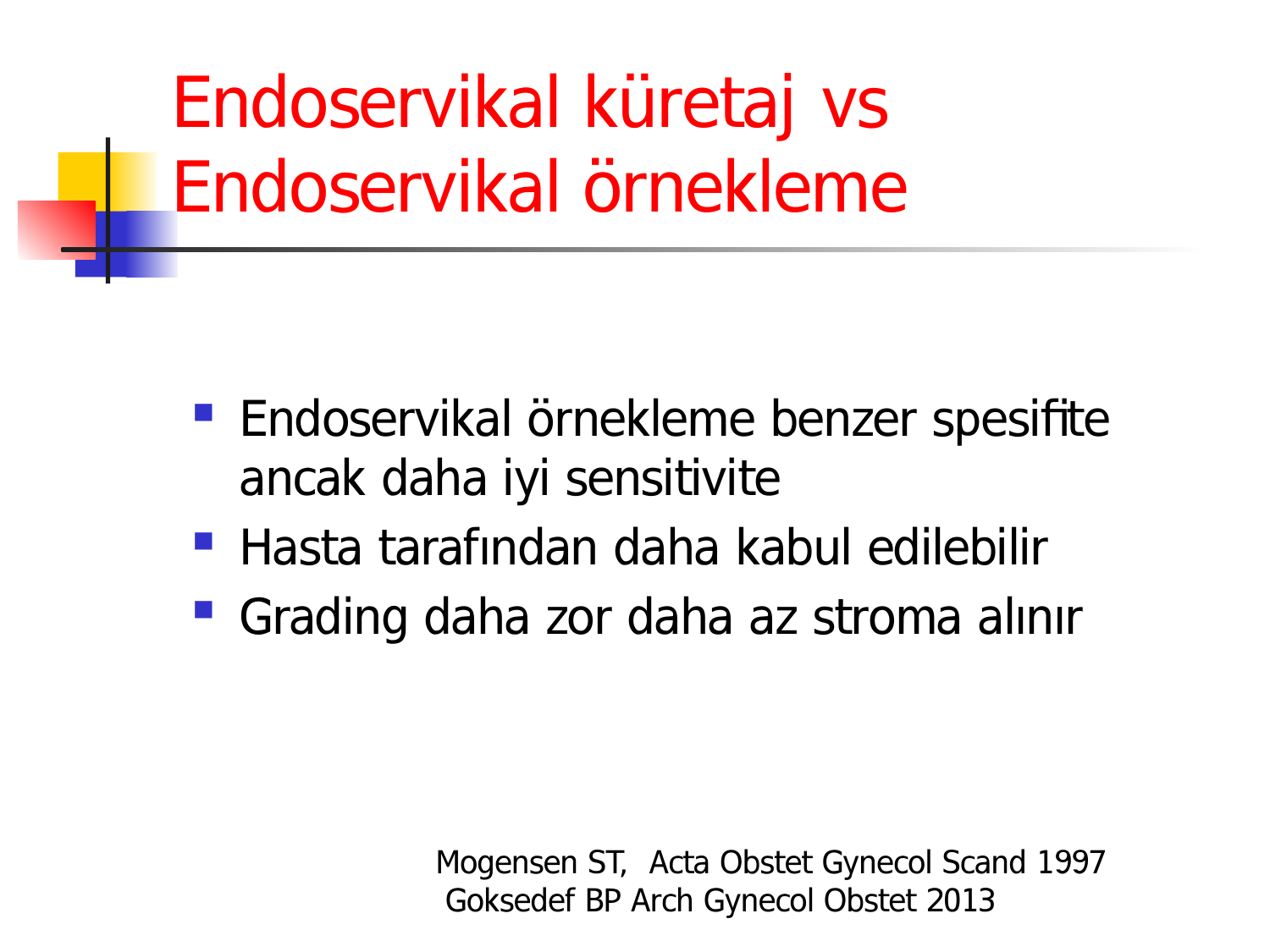

# Endoservikal küretaj vs Endoservikal örnekleme
Endoservikal örnekleme benzer spesifite ancak daha iyi sensitivite
Hasta tarafından daha kabul edilebilir
Grading daha zor daha az stroma alınır
Mogensen ST,  Acta Obstet Gynecol Scand 1997
 Goksedef BP Arch Gynecol Obstet 2013